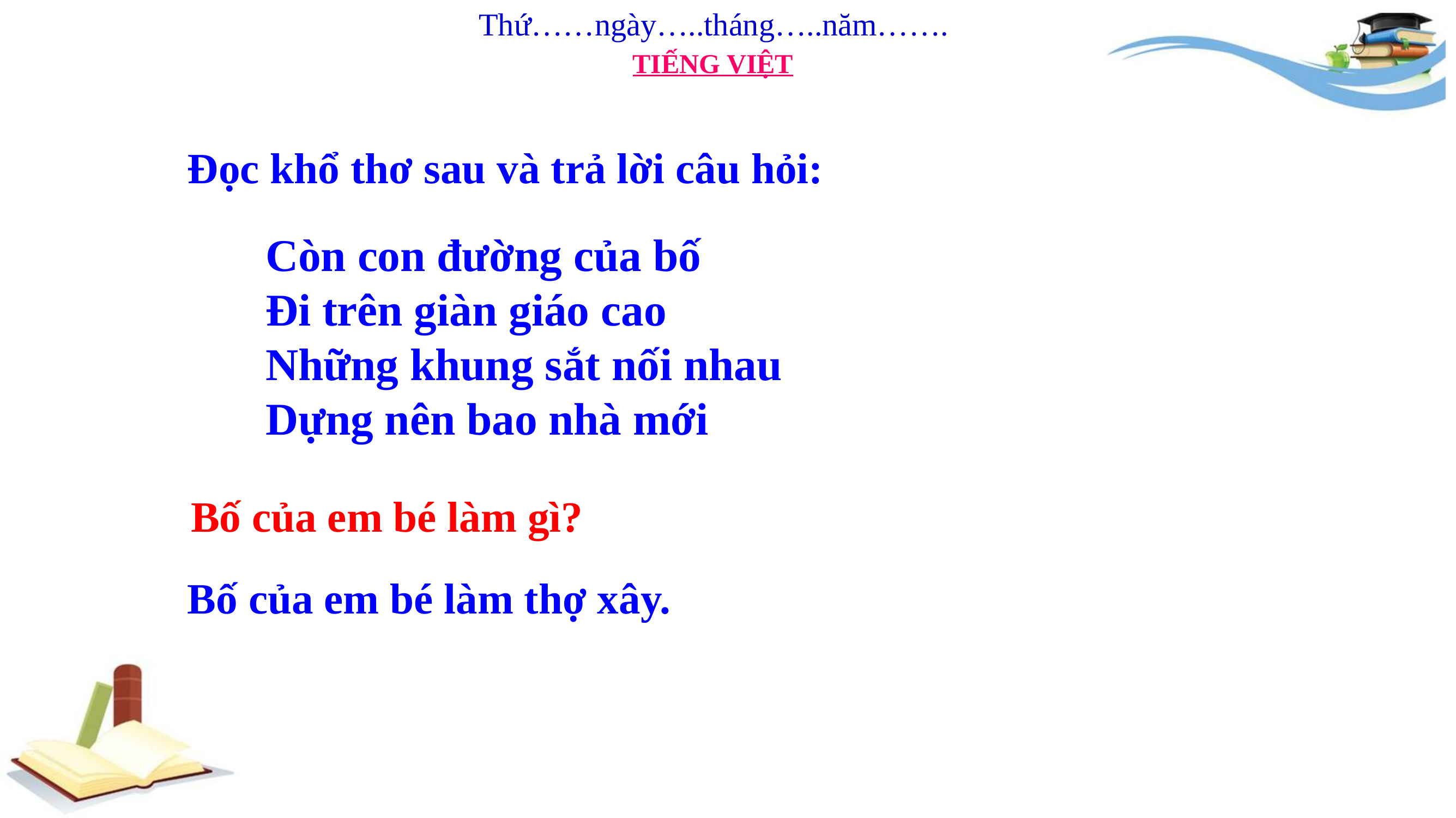

Thứ……ngày…..tháng…..năm…….
TIẾNG VIỆT
Đọc khổ thơ sau và trả lời câu hỏi:
Còn con đường của bố
Đi trên giàn giáo cao
Những khung sắt nối nhau
Dựng nên bao nhà mới
Bố của em bé làm gì?
Bố của em bé làm thợ xây.